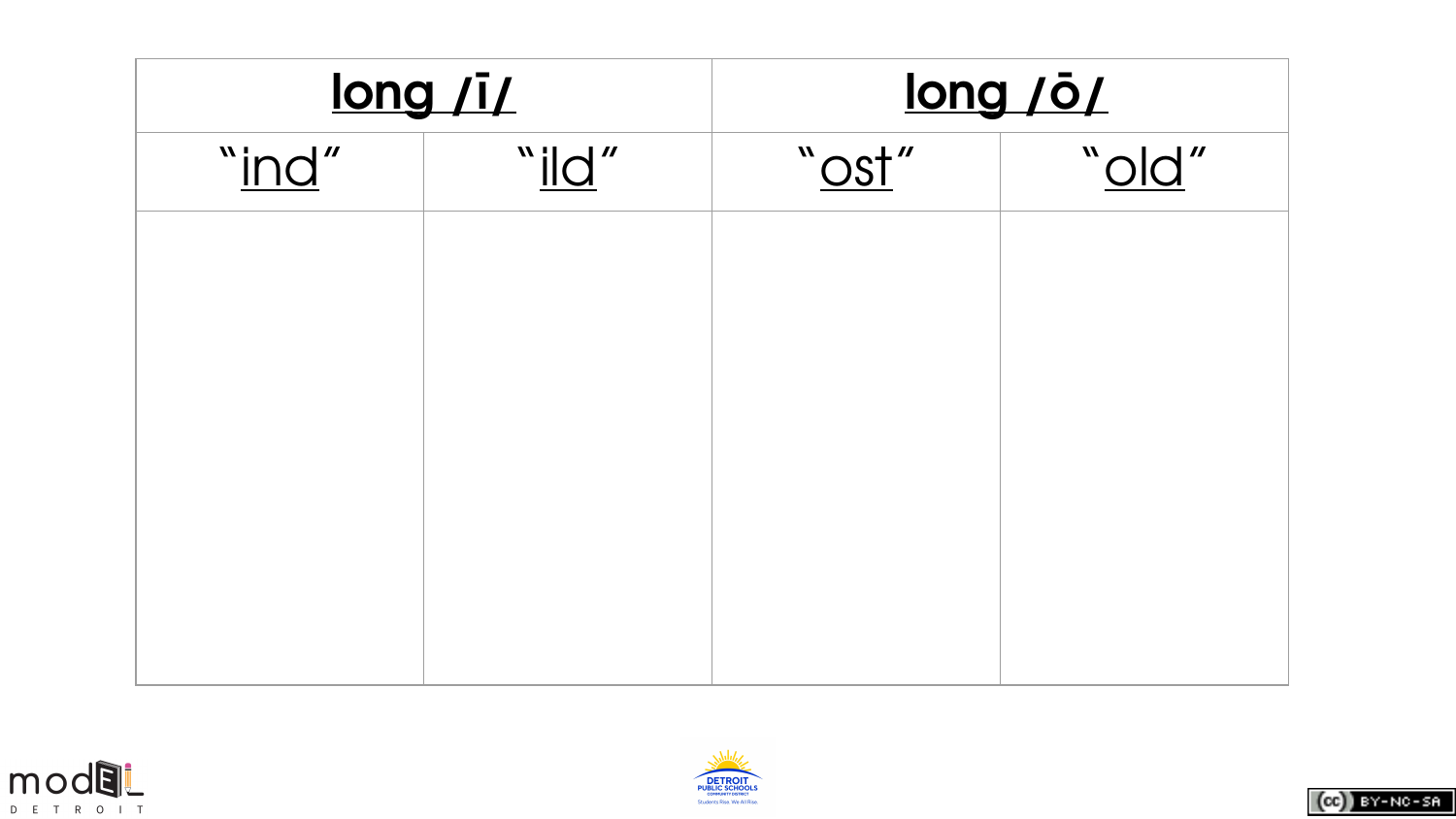

| long /ī/ |  | long /ō/ |  |
| --- | --- | --- | --- |
| “ind” | “ild” | “ost” | “old” |
|  |  |  |  |